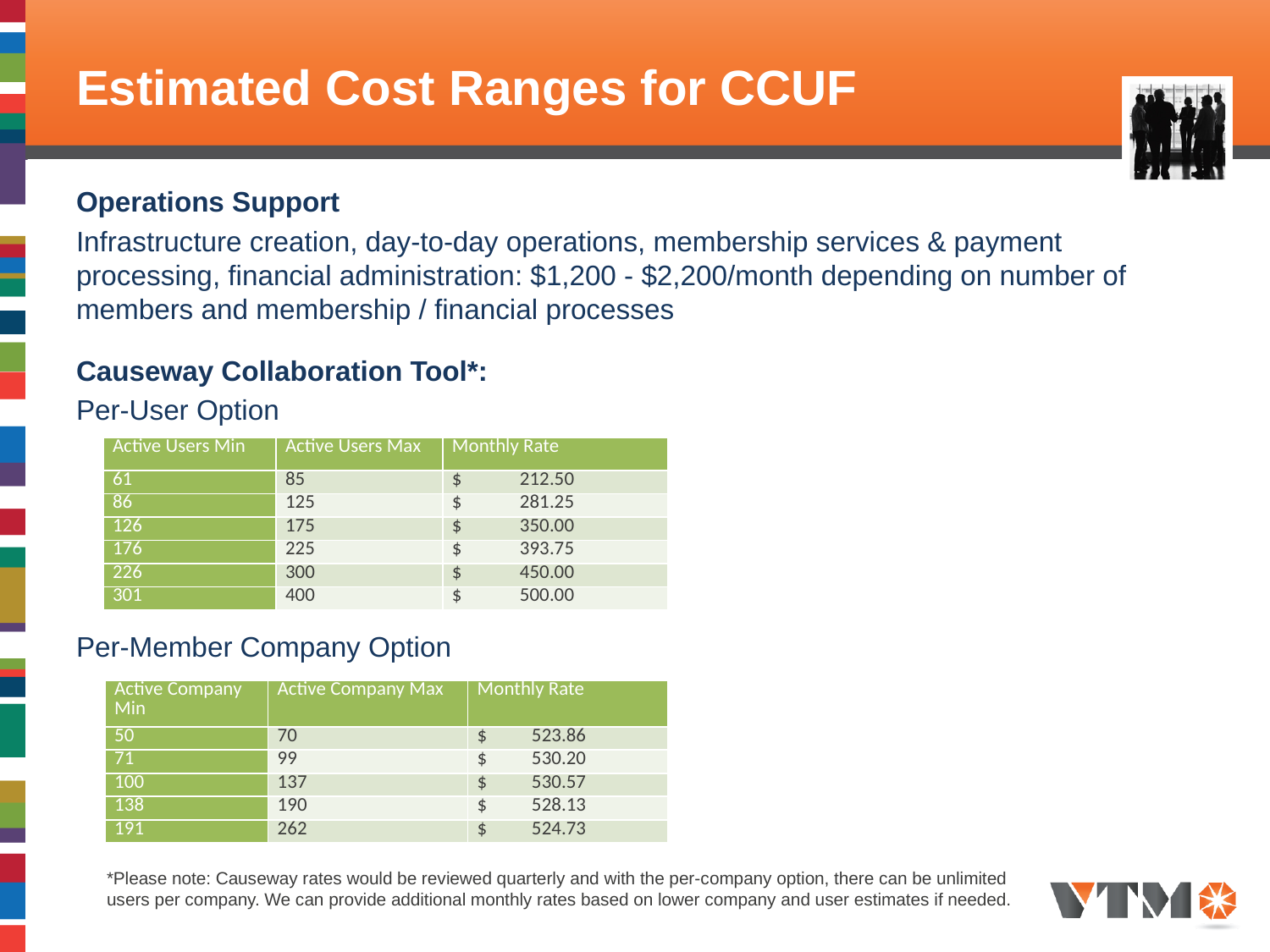

# Estimated Cost Ranges for CCUF
Operations Support
Infrastructure creation, day-to-day operations, membership services & payment processing, financial administration: $1,200 - $2,200/month depending on number of members and membership / financial processes

Causeway Collaboration Tool*:
Per-User Option

Per-Member Company Option
| Active Users Min | Active Users Max | Monthly Rate |
| --- | --- | --- |
| 61 | 85 | $             212.50 |
| 86 | 125 | $             281.25 |
| 126 | 175 | $             350.00 |
| 176 | 225 | $             393.75 |
| 226 | 300 | $             450.00 |
| 301 | 400 | $             500.00 |
| Active Company Min | Active Company Max | Monthly Rate |
| --- | --- | --- |
| 50 | 70 | $          523.86 |
| 71 | 99 | $          530.20 |
| 100 | 137 | $          530.57 |
| 138 | 190 | $          528.13 |
| 191 | 262 | $          524.73 |
*Please note: Causeway rates would be reviewed quarterly and with the per-company option, there can be unlimited users per company. We can provide additional monthly rates based on lower company and user estimates if needed.